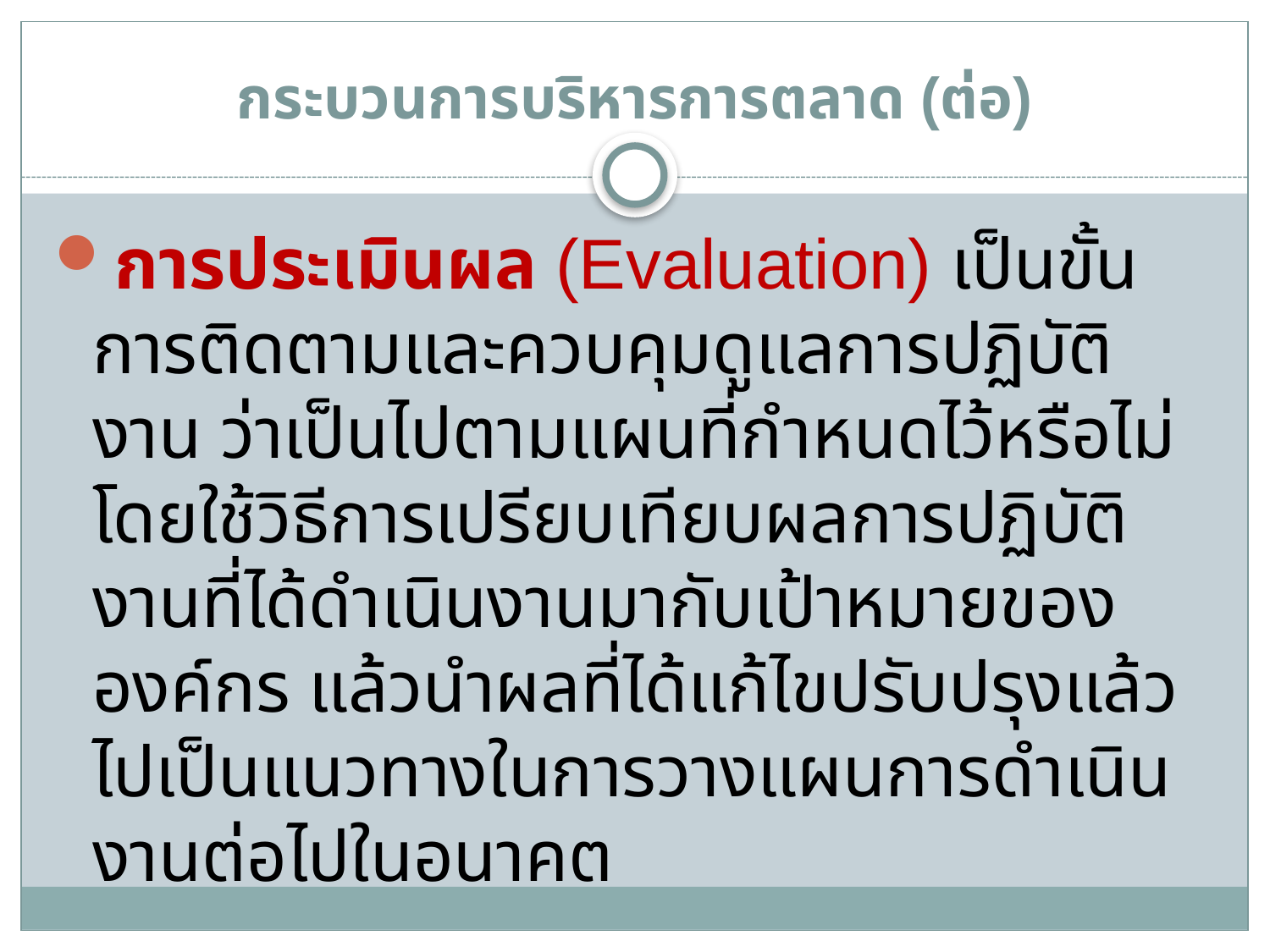

# กระบวนการบริหารการตลาด (ต่อ)
การประเมินผล (Evaluation) เป็นขั้นการติดตามและควบคุมดูแลการปฏิบัติงาน ว่าเป็นไปตามแผนที่กำหนดไว้หรือไม่ โดยใช้วิธีการเปรียบเทียบผลการปฏิบัติงานที่ได้ดำเนินงานมากับเป้าหมายขององค์กร แล้วนำผลที่ได้แก้ไขปรับปรุงแล้ว ไปเป็นแนวทางในการวางแผนการดำเนินงานต่อไปในอนาคต